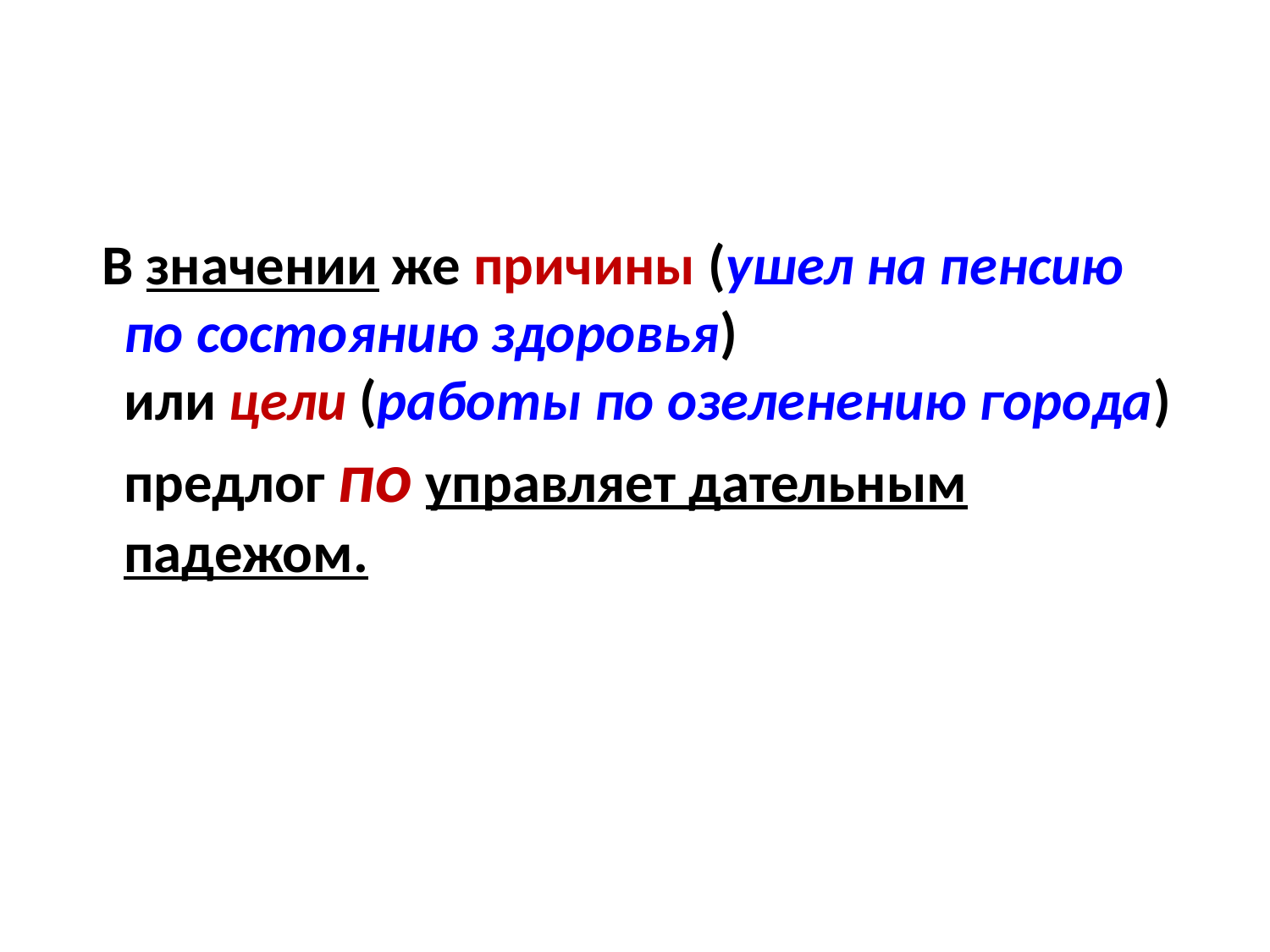

#
  В значении же причины (ушел на пенсию по состоянию здоровья) или цели (работы по озеленению города) предлог по управляет дательным падежом.